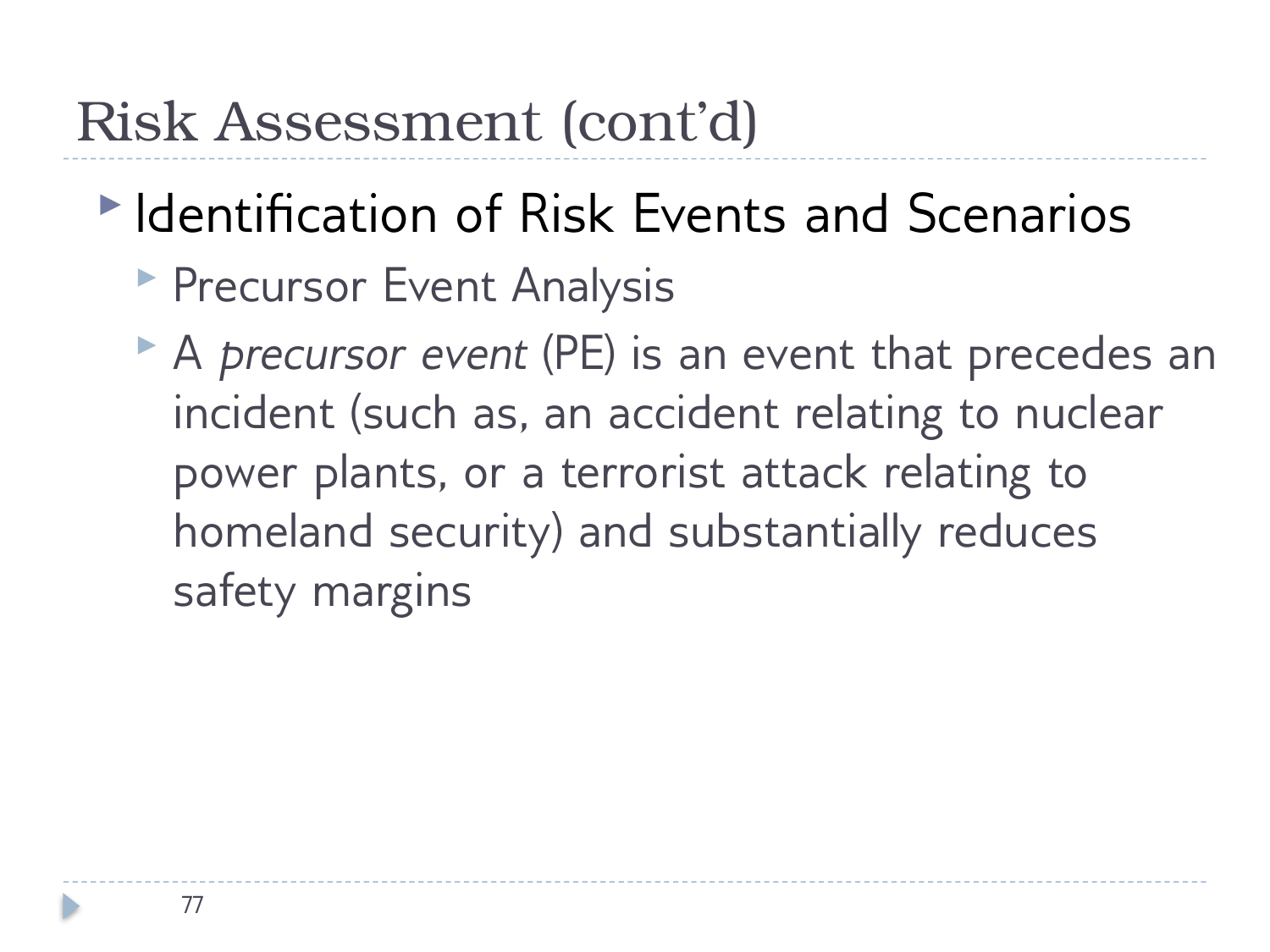

# Risk Assessment (cont’d)
Identification of Risk Events and Scenarios
Precursor Event Analysis
A precursor event (PE) is an event that precedes an incident (such as, an accident relating to nuclear power plants, or a terrorist attack relating to homeland security) and substantially reduces safety margins
77